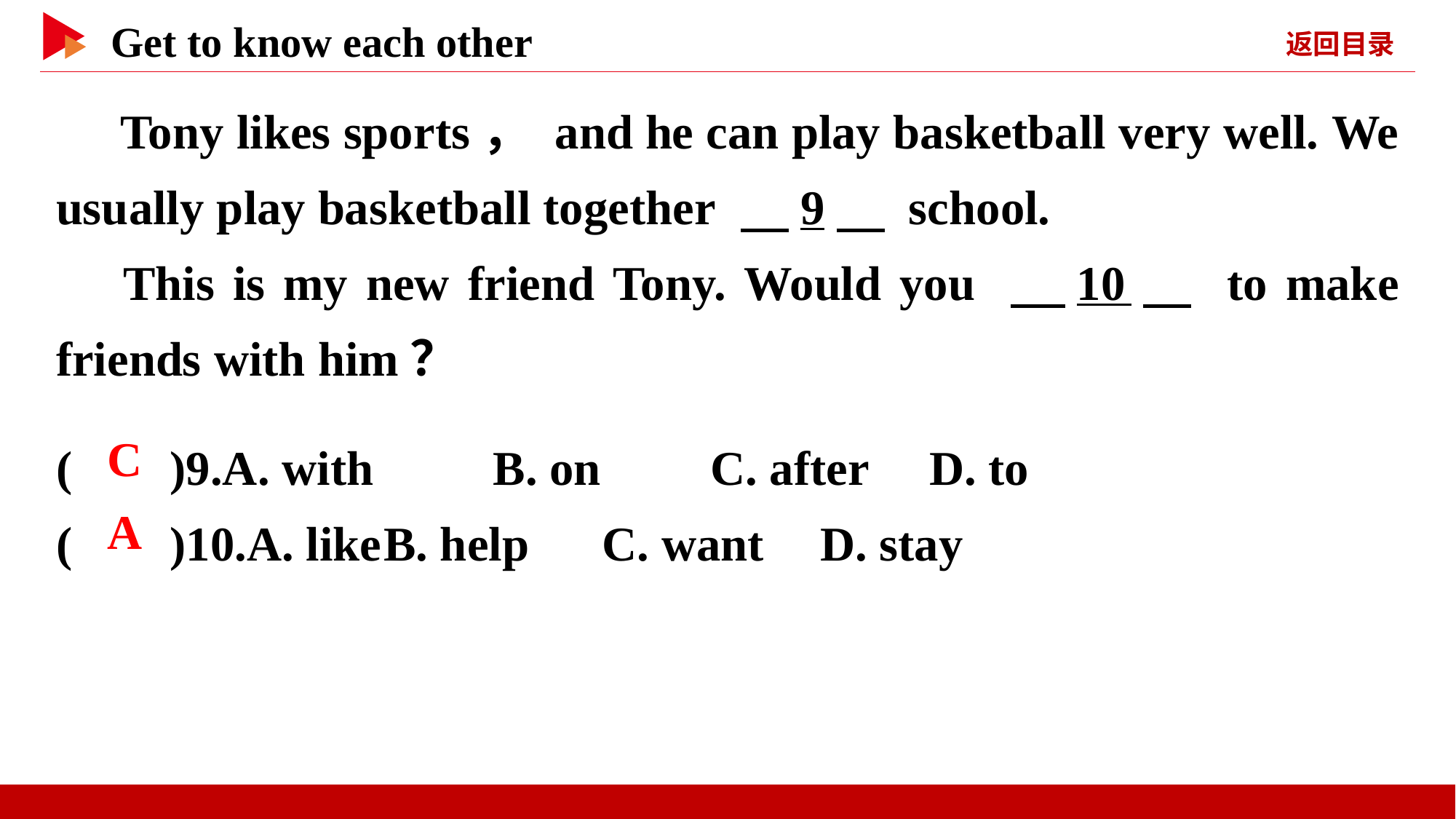

Tony likes sports， and he can play basketball very well. We usually play basketball together 　9　 school.
This is my new friend Tony. Would you 　10　 to make friends with him？
(        )9.A. with	         B. on         C. after	D. to
(        )10.A. like	B. help      C. want	D. stay
   C
   A